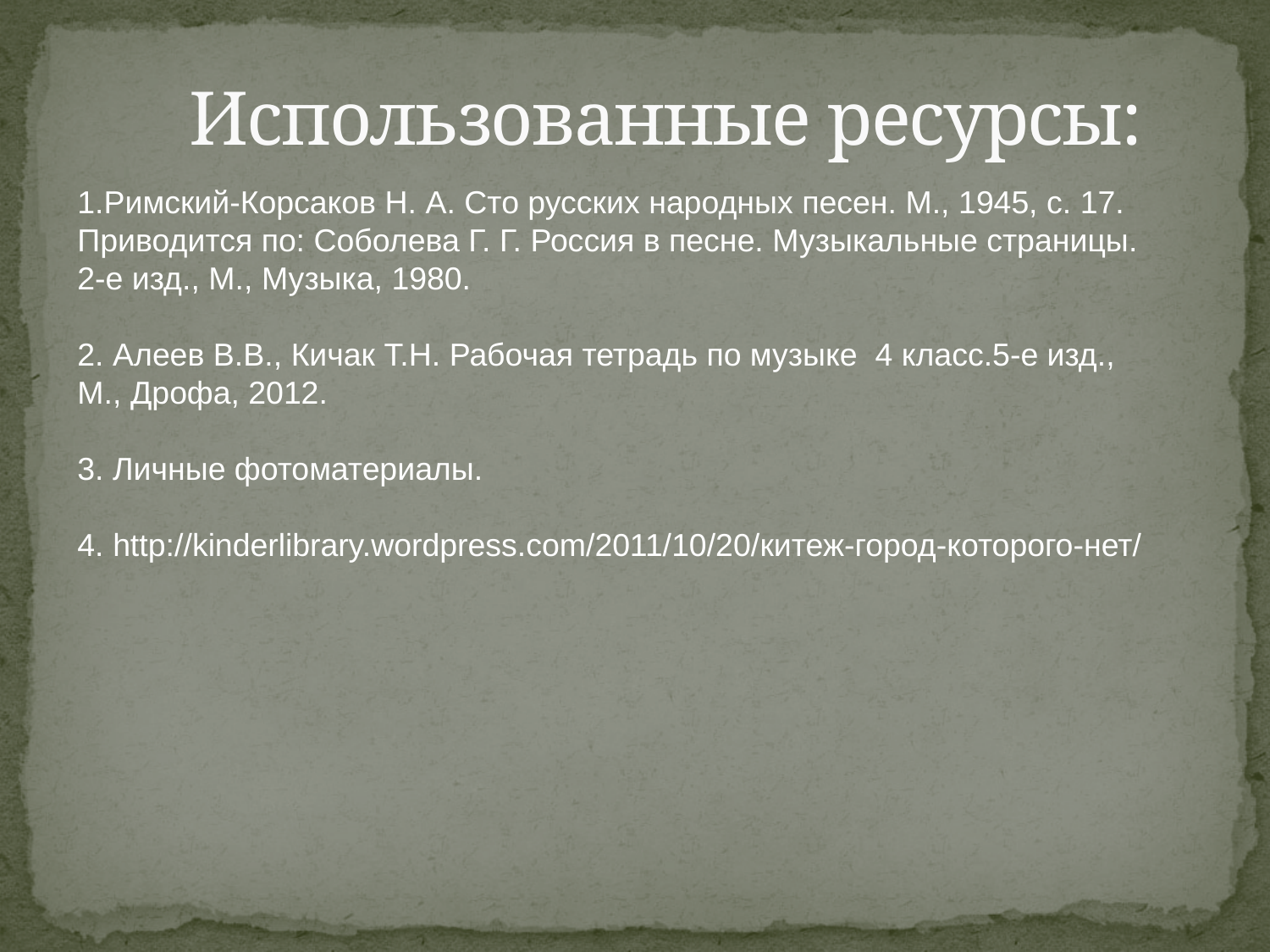

# Использованные ресурсы:
1.Римский-Корсаков Н. А. Сто русских народных песен. М., 1945, с. 17. Приводится по: Соболева Г. Г. Россия в песне. Музыкальные страницы. 2-е изд., М., Музыка, 1980.

2. Алеев В.В., Кичак Т.Н. Рабочая тетрадь по музыке  4 класс.5-е изд., М., Дрофа, 2012.

3. Личные фотоматериалы.

4. http://kinderlibrary.wordpress.com/2011/10/20/китеж-город-которого-нет/